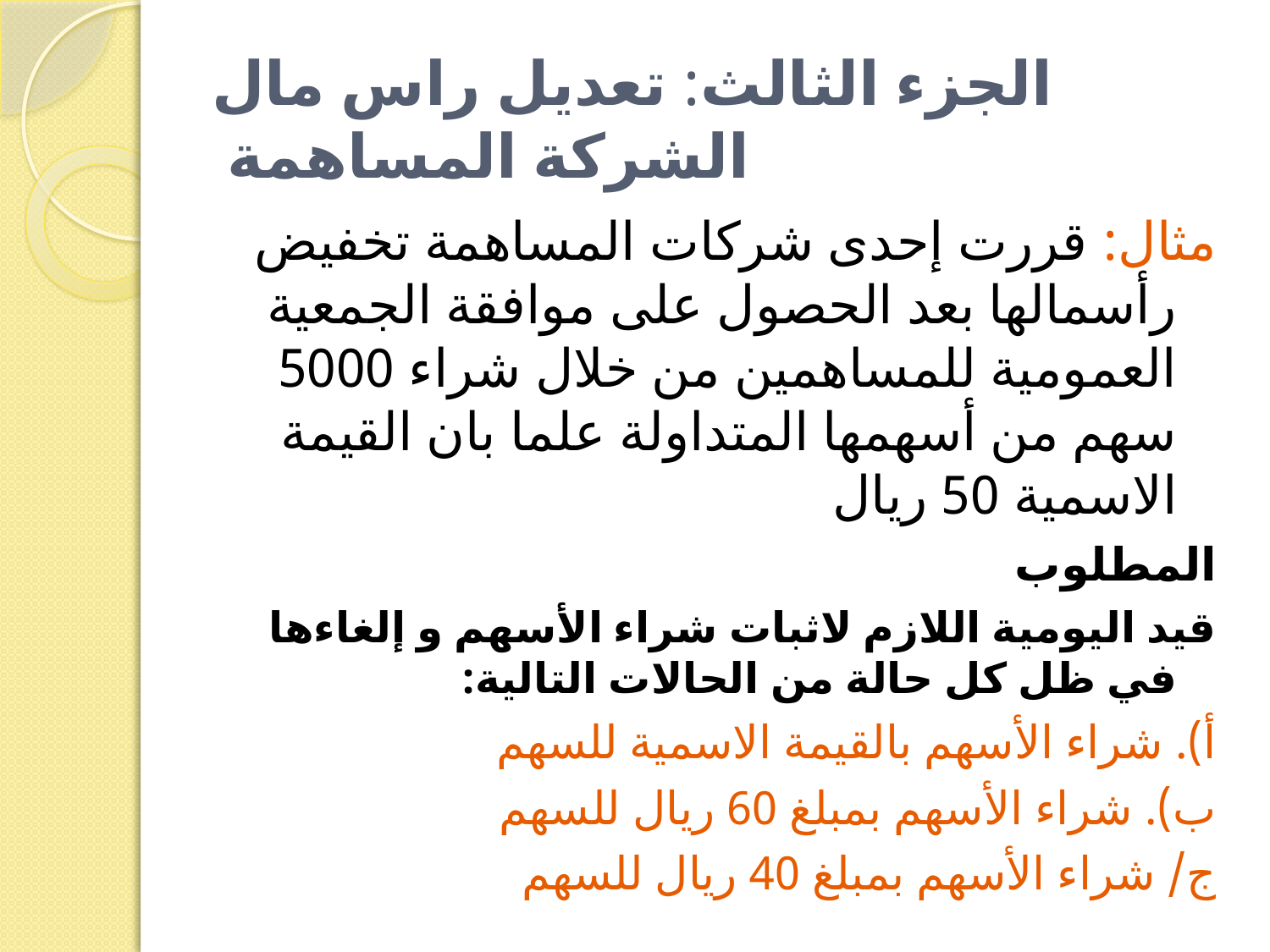

# الجزء الثالث: تعديل راس مال الشركة المساهمة
مثال: قررت إحدى شركات المساهمة تخفيض رأسمالها بعد الحصول على موافقة الجمعية العمومية للمساهمين من خلال شراء 5000 سهم من أسهمها المتداولة علما بان القيمة الاسمية 50 ريال
المطلوب
قيد اليومية اللازم لاثبات شراء الأسهم و إلغاءها في ظل كل حالة من الحالات التالية:
أ). شراء الأسهم بالقيمة الاسمية للسهم
ب). شراء الأسهم بمبلغ 60 ريال للسهم
ج/ شراء الأسهم بمبلغ 40 ريال للسهم